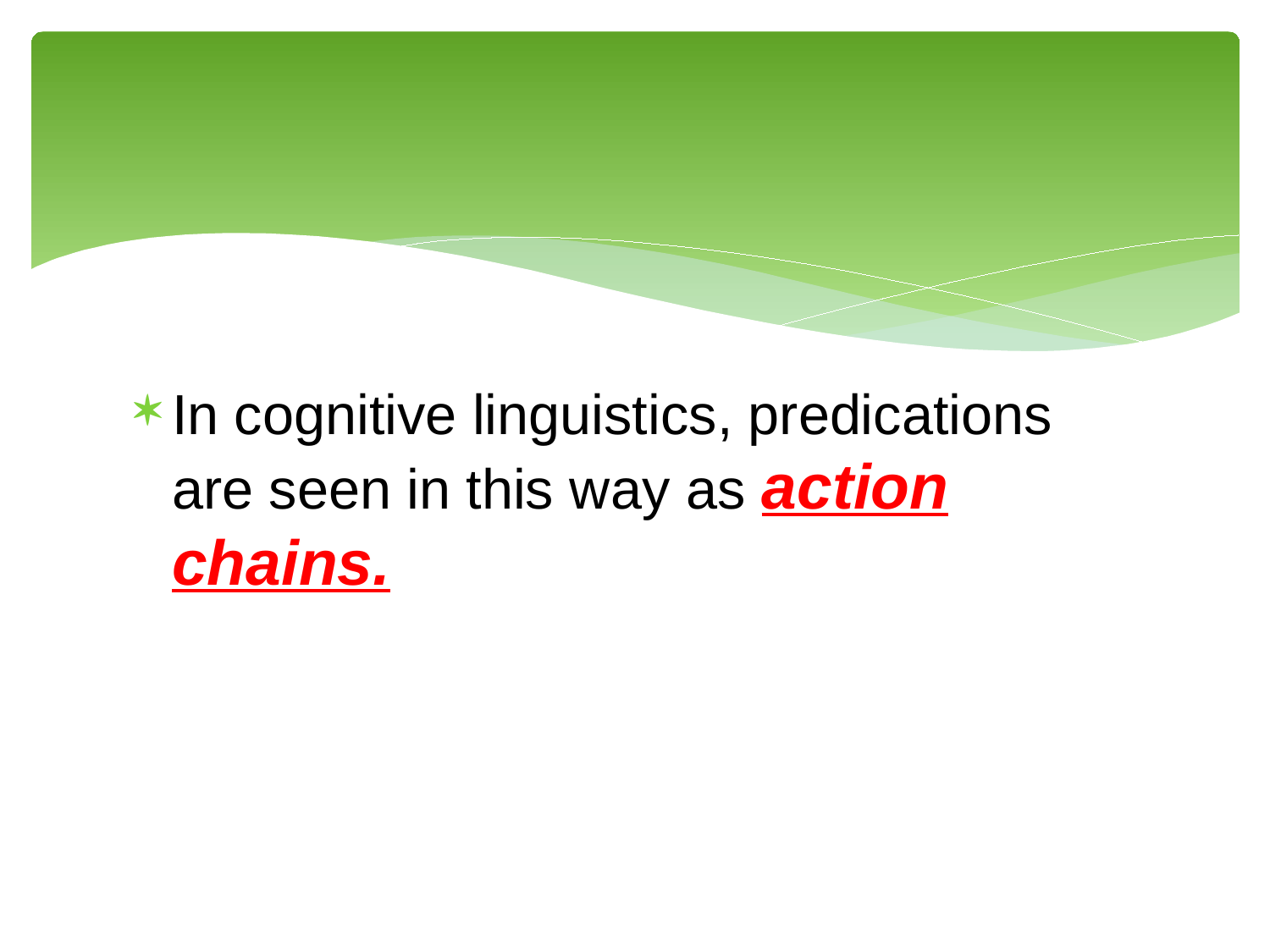

In cognitive linguistics, predications are seen in this way as action chains.